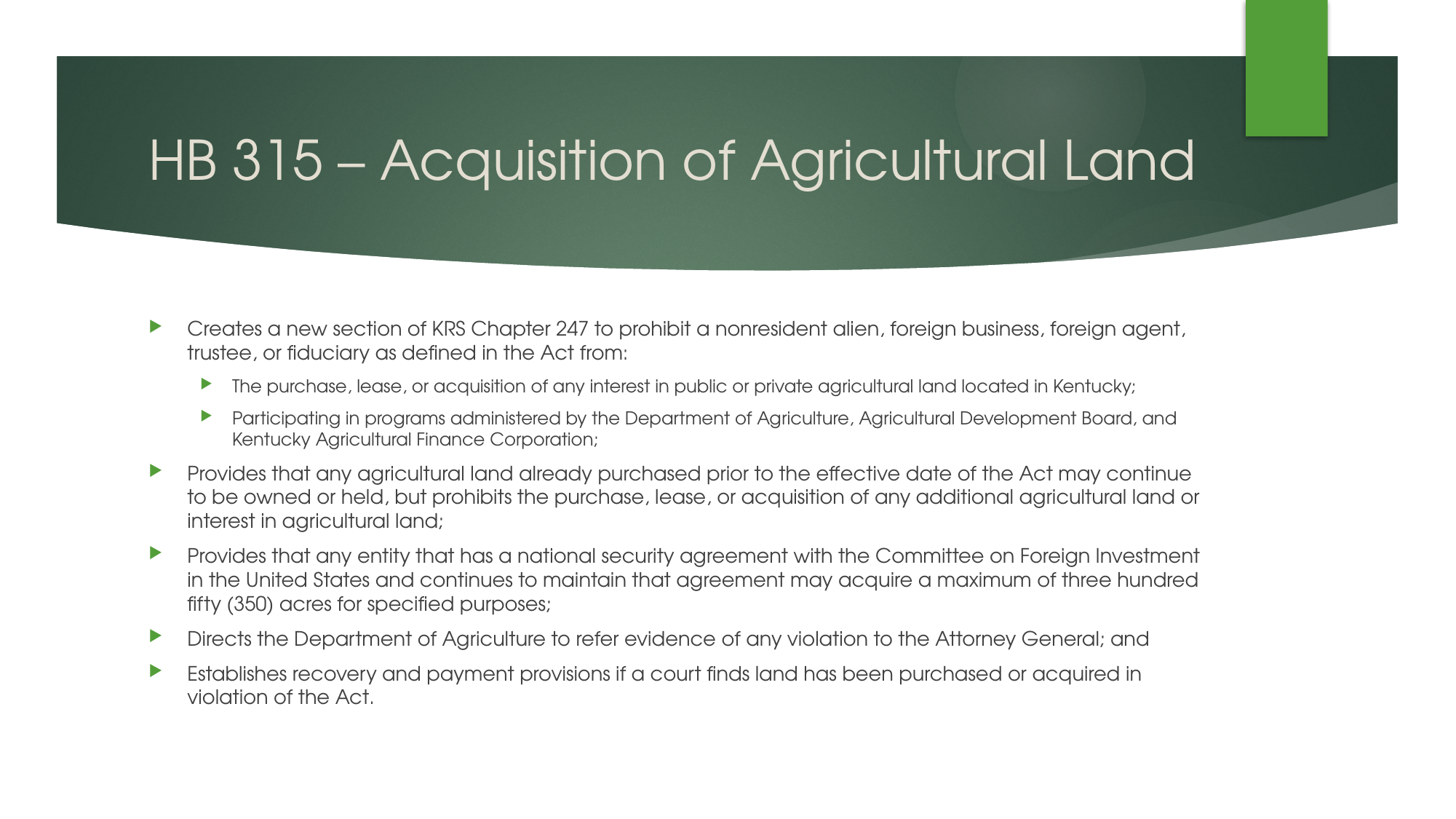

# HB 315 – Acquisition of Agricultural Land
Creates a new section of KRS Chapter 247 to prohibit a nonresident alien, foreign business, foreign agent, trustee, or fiduciary as defined in the Act from:
The purchase, lease, or acquisition of any interest in public or private agricultural land located in Kentucky;
Participating in programs administered by the Department of Agriculture, Agricultural Development Board, and Kentucky Agricultural Finance Corporation;
Provides that any agricultural land already purchased prior to the effective date of the Act may continue to be owned or held, but prohibits the purchase, lease, or acquisition of any additional agricultural land or interest in agricultural land;
Provides that any entity that has a national security agreement with the Committee on Foreign Investment in the United States and continues to maintain that agreement may acquire a maximum of three hundred fifty (350) acres for specified purposes;
Directs the Department of Agriculture to refer evidence of any violation to the Attorney General; and
Establishes recovery and payment provisions if a court finds land has been purchased or acquired in violation of the Act.